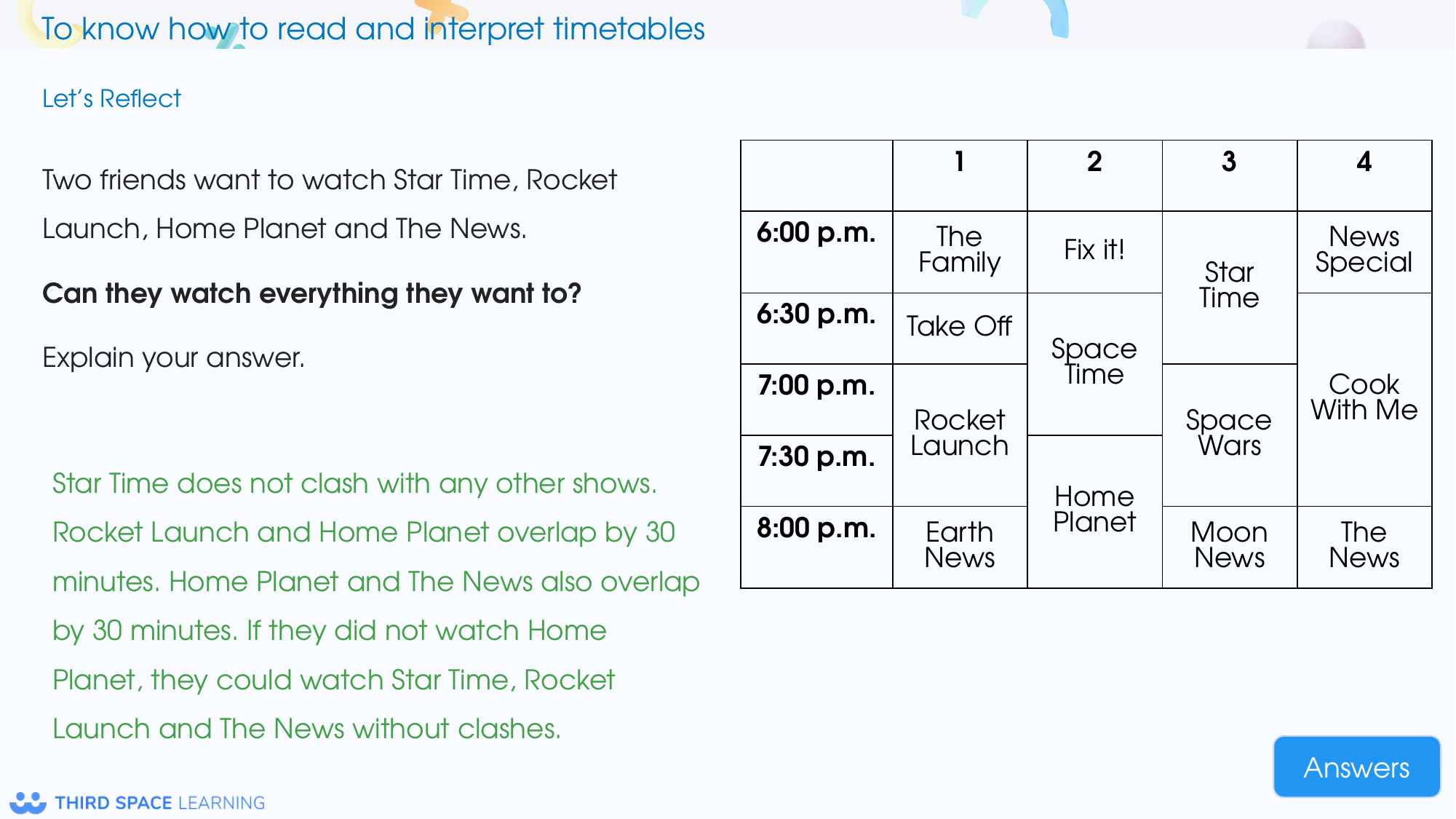

Let’s Reflect
|  | 1 | 2 | 3 | 4 |
| --- | --- | --- | --- | --- |
| 6:00 p.m. | The Family | Fix it! | Star Time | News Special |
| 6:30 p.m. | Take Off | Space Time |  | Cook With Me |
| 7:00 p.m. | Rocket Launch |  | Space Wars |  |
| 7:30 p.m. |  | Home Planet |  |  |
| 8:00 p.m. | Earth News |  | Moon News | The News |
Two friends want to watch Star Time, Rocket Launch, Home Planet and The News.
Can they watch everything they want to?
Explain your answer.
Star Time does not clash with any other shows. Rocket Launch and Home Planet overlap by 30 minutes. Home Planet and The News also overlap by 30 minutes. If they did not watch Home Planet, they could watch Star Time, Rocket Launch and The News without clashes.
Answers